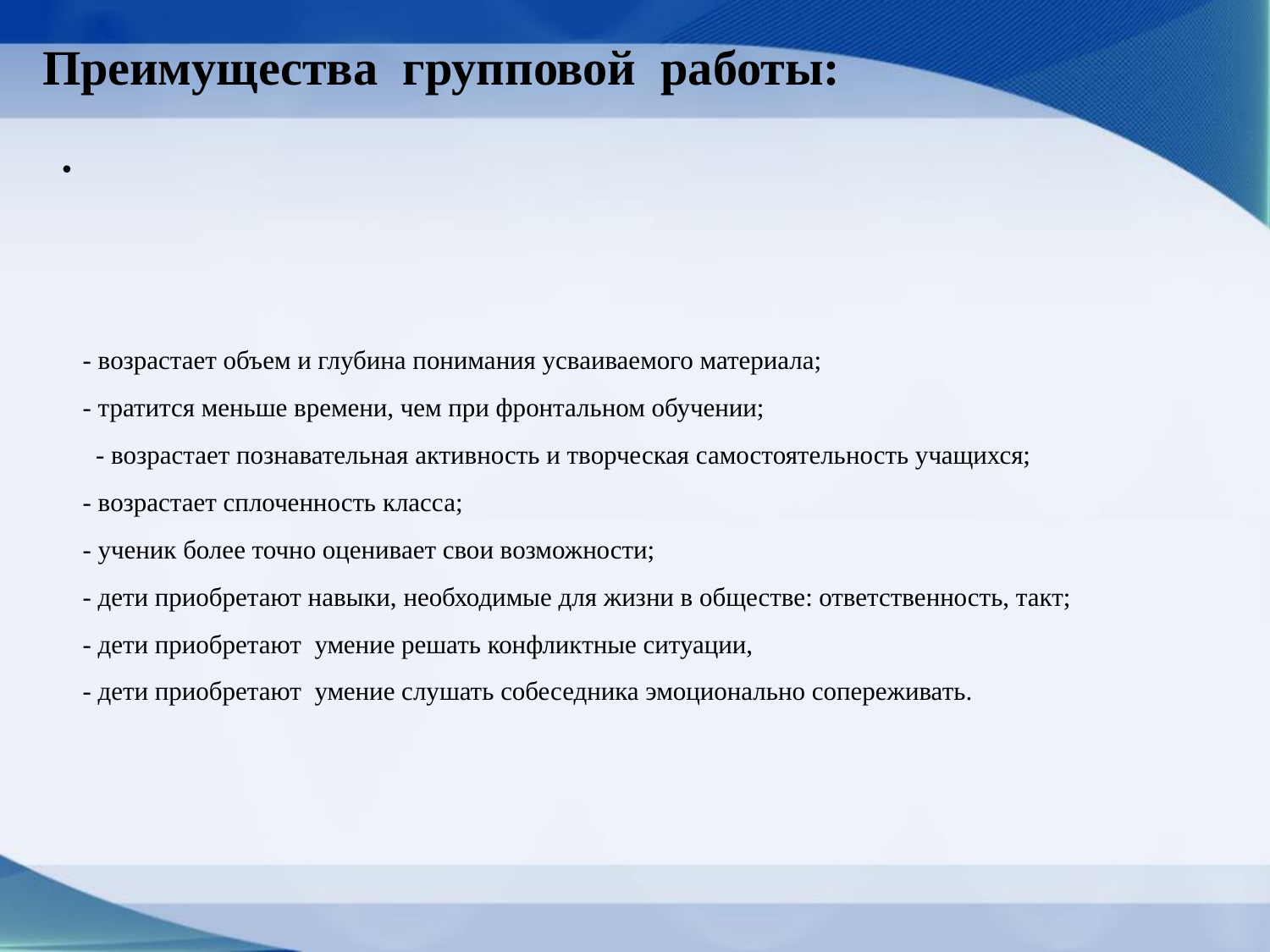

Преимущества  групповой  работы:
# - возрастает объем и глубина понимания усваиваемого материала; - тратится меньше времени, чем при фронтальном обучении; - возрастает познавательная активность и творческая самостоятельность учащихся; - возрастает сплоченность класса; - ученик более точно оценивает свои возможности; - дети приобретают навыки, необходимые для жизни в обществе: ответственность, такт; - дети приобретают  умение решать конфликтные ситуации, - дети приобретают  умение слушать собеседника эмоционально сопереживать.